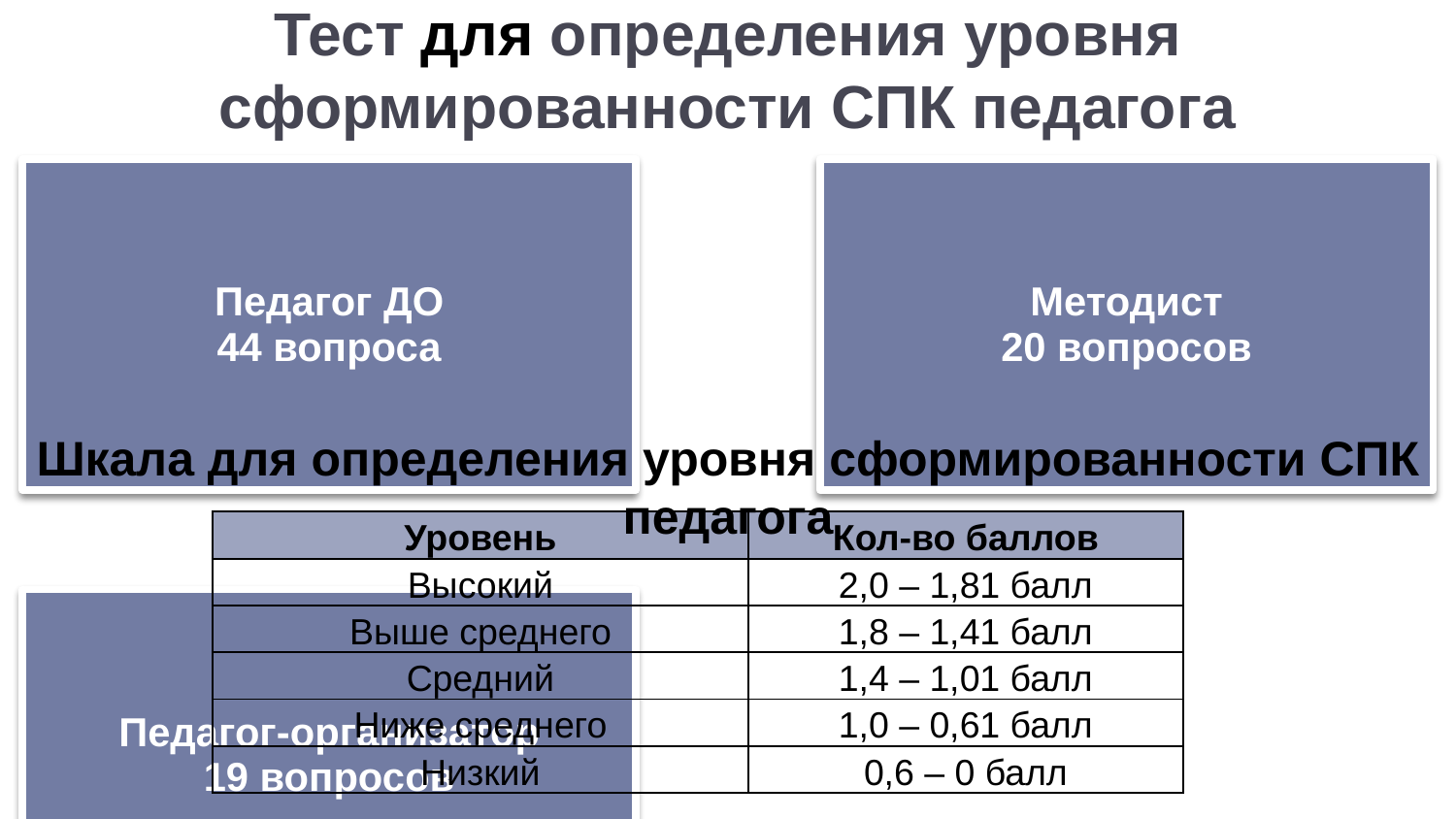

Тест для определения уровня сформированности СПК педагога
Педагог ДО
44 вопроса
Методист
20 вопросов
Педагог-организатор
19 вопросов
Шкала для определения уровня сформированности СПК педагога
| Уровень | Кол-во баллов |
| --- | --- |
| Высокий | 2,0 – 1,81 балл |
| Выше среднего | 1,8 – 1,41 балл |
| Средний | 1,4 – 1,01 балл |
| Ниже среднего | 1,0 – 0,61 балл |
| Низкий | 0,6 – 0 балл |